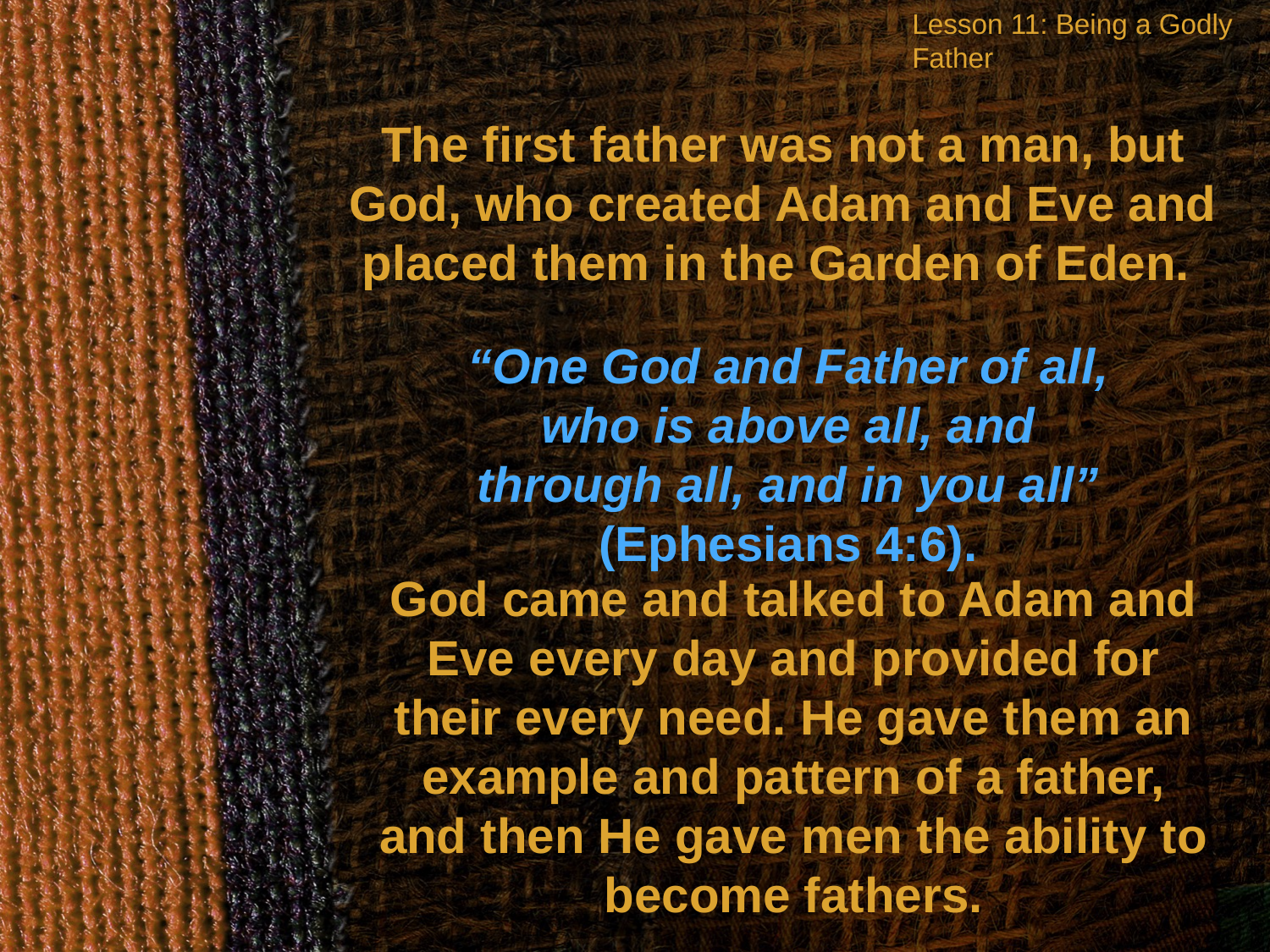

Lesson 11: Being a Godly Father
The first father was not a man, but God, who created Adam and Eve and placed them in the Garden of Eden.
“One God and Father of all, who is above all, and through all, and in you all” (Ephesians 4:6).
God came and talked to Adam and Eve every day and provided for their every need. He gave them an example and pattern of a father, and then He gave men the ability to become fathers.